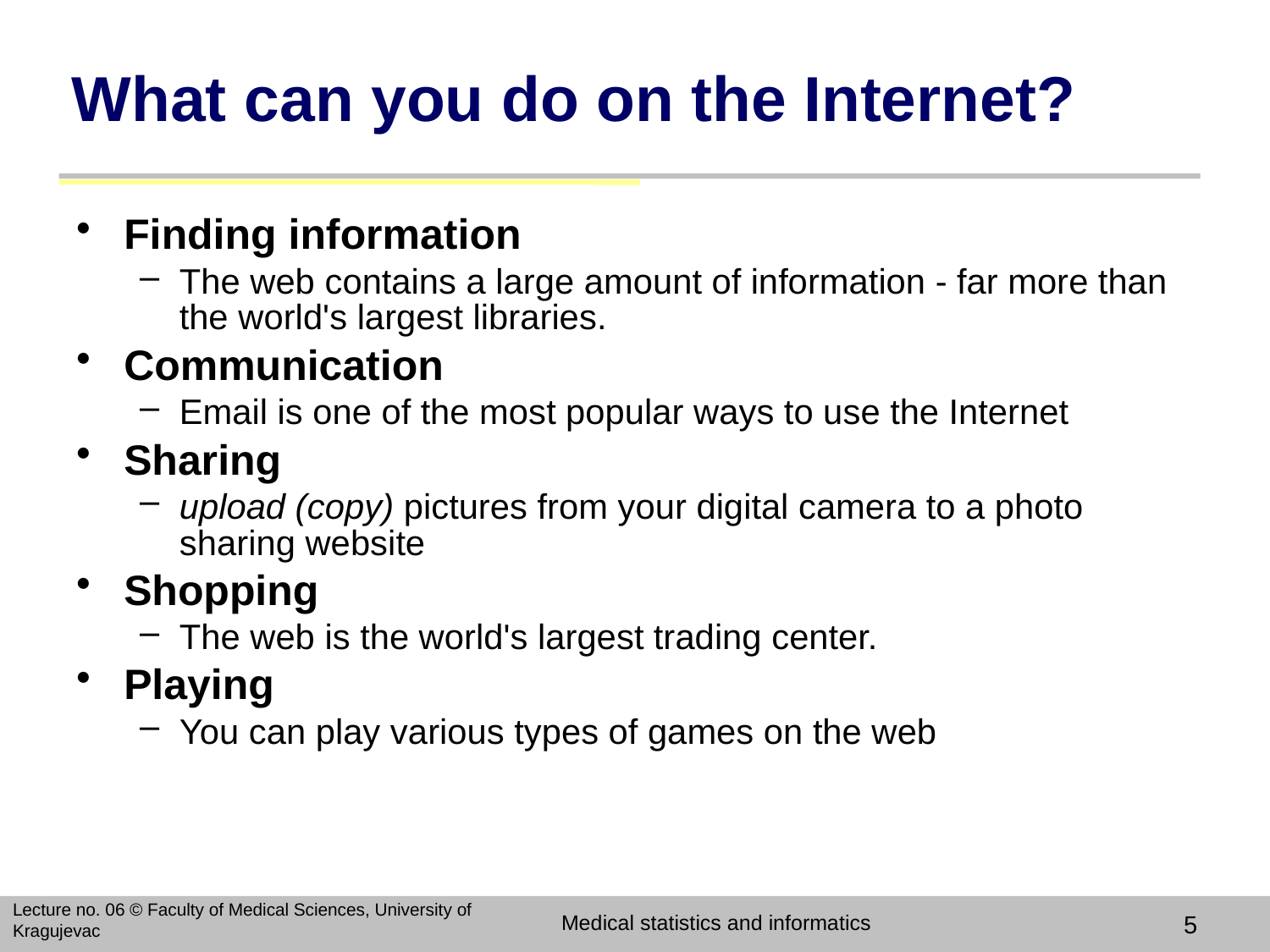

# What can you do on the Internet?
Finding information
The web contains a large amount of information - far more than the world's largest libraries.
Communication
Email is one of the most popular ways to use the Internet
Sharing
upload (copy) pictures from your digital camera to a photo sharing website
Shopping
The web is the world's largest trading center.
Playing
You can play various types of games on the web
Lecture no. 06 © Faculty of Medical Sciences, University of Kragujevac
Medical statistics and informatics
5